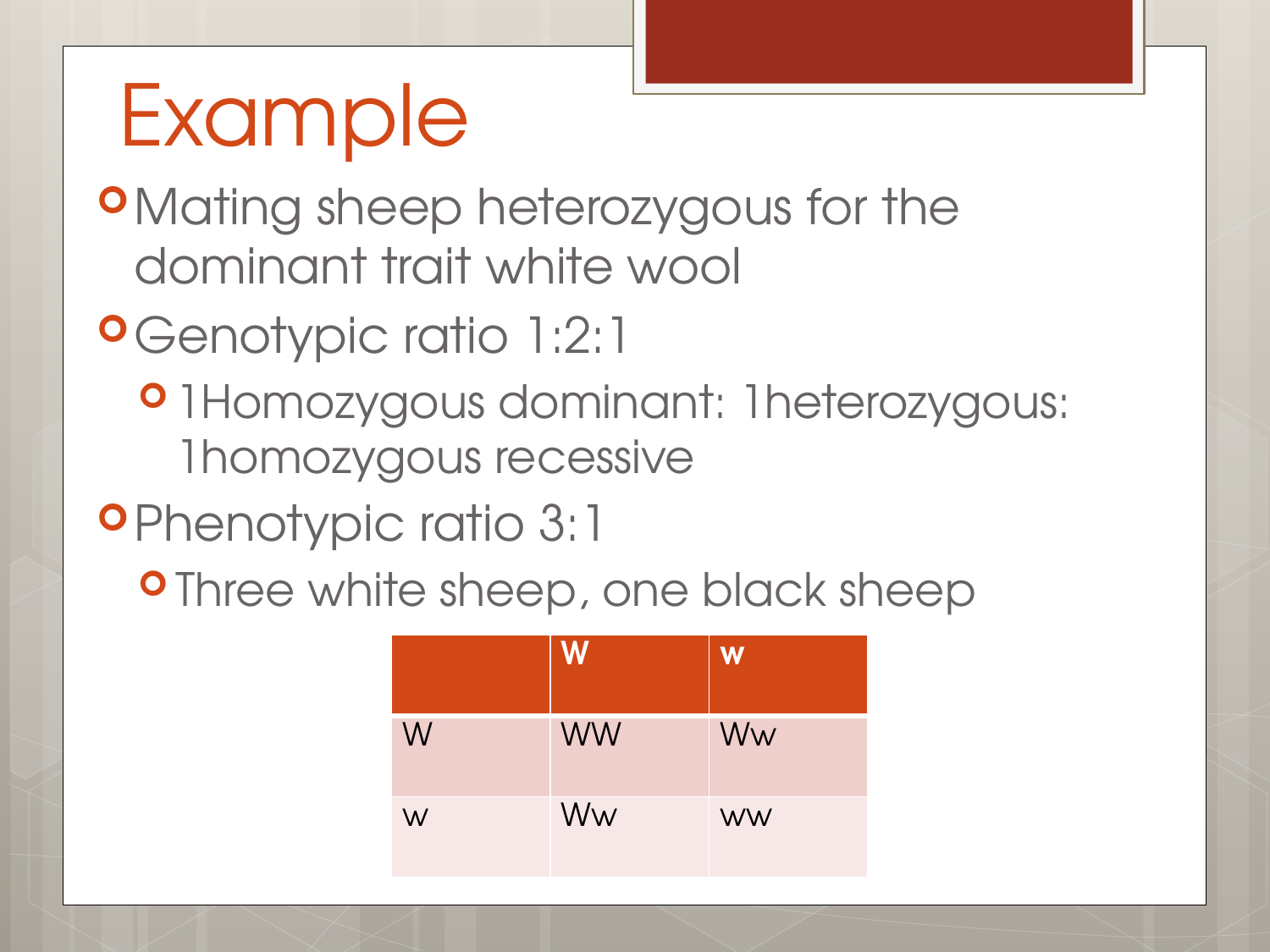

# Example
Mating sheep heterozygous for the dominant trait white wool
Genotypic ratio 1:2:1
1Homozygous dominant: 1heterozygous: 1homozygous recessive
Phenotypic ratio 3:1
Three white sheep, one black sheep

|  | W | w |
| --- | --- | --- |
| W | WW | Ww |
| w | Ww | ww |